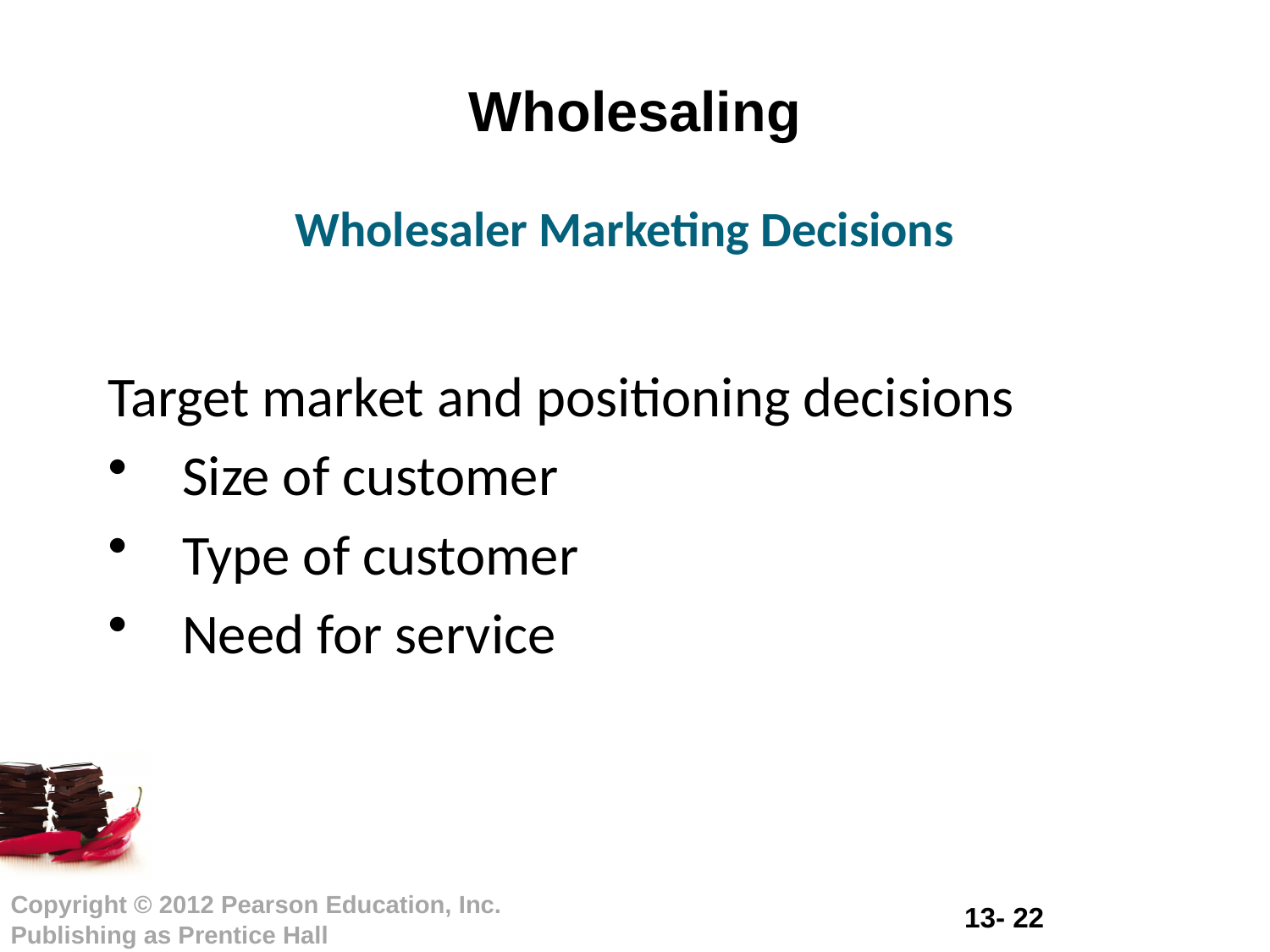

# Wholesaling
Wholesaler Marketing Decisions

Target market and positioning decisions
Size of customer
Type of customer
Need for service